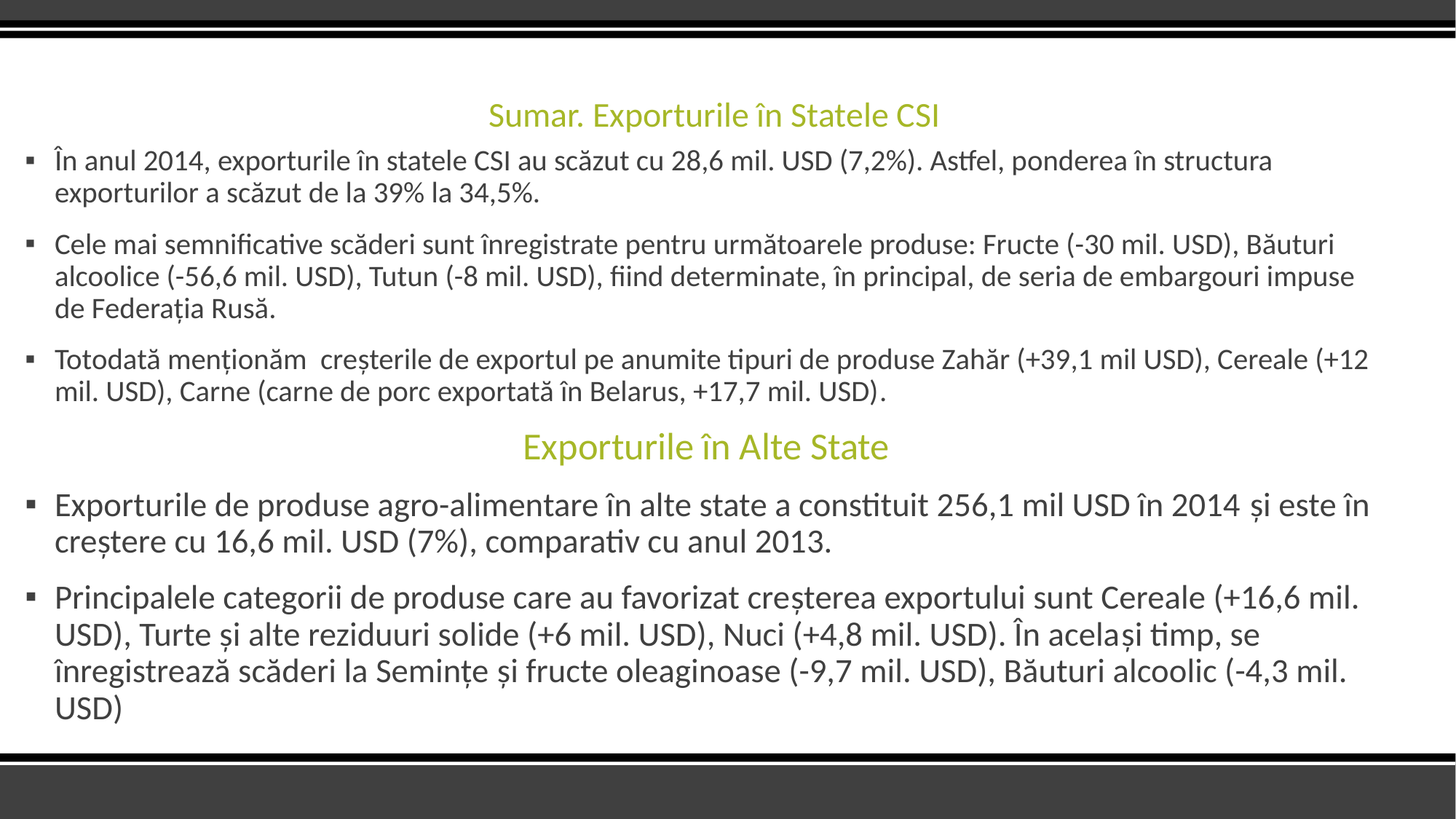

# Sumar. Exporturile în Statele CSI
În anul 2014, exporturile în statele CSI au scăzut cu 28,6 mil. USD (7,2%). Astfel, ponderea în structura exporturilor a scăzut de la 39% la 34,5%.
Cele mai semnificative scăderi sunt înregistrate pentru următoarele produse: Fructe (-30 mil. USD), Băuturi alcoolice (-56,6 mil. USD), Tutun (-8 mil. USD), fiind determinate, în principal, de seria de embargouri impuse de Federația Rusă.
Totodată menționăm  creșterile de exportul pe anumite tipuri de produse Zahăr (+39,1 mil USD), Cereale (+12 mil. USD), Carne (carne de porc exportată în Belarus, +17,7 mil. USD).
Exporturile în Alte State
Exporturile de produse agro-alimentare în alte state a constituit 256,1 mil USD în 2014 și este în creștere cu 16,6 mil. USD (7%), comparativ cu anul 2013.
Principalele categorii de produse care au favorizat creșterea exportului sunt Cereale (+16,6 mil. USD), Turte și alte reziduuri solide (+6 mil. USD), Nuci (+4,8 mil. USD). În același timp, se înregistrează scăderi la Semințe și fructe oleaginoase (-9,7 mil. USD), Băuturi alcoolic (-4,3 mil. USD)